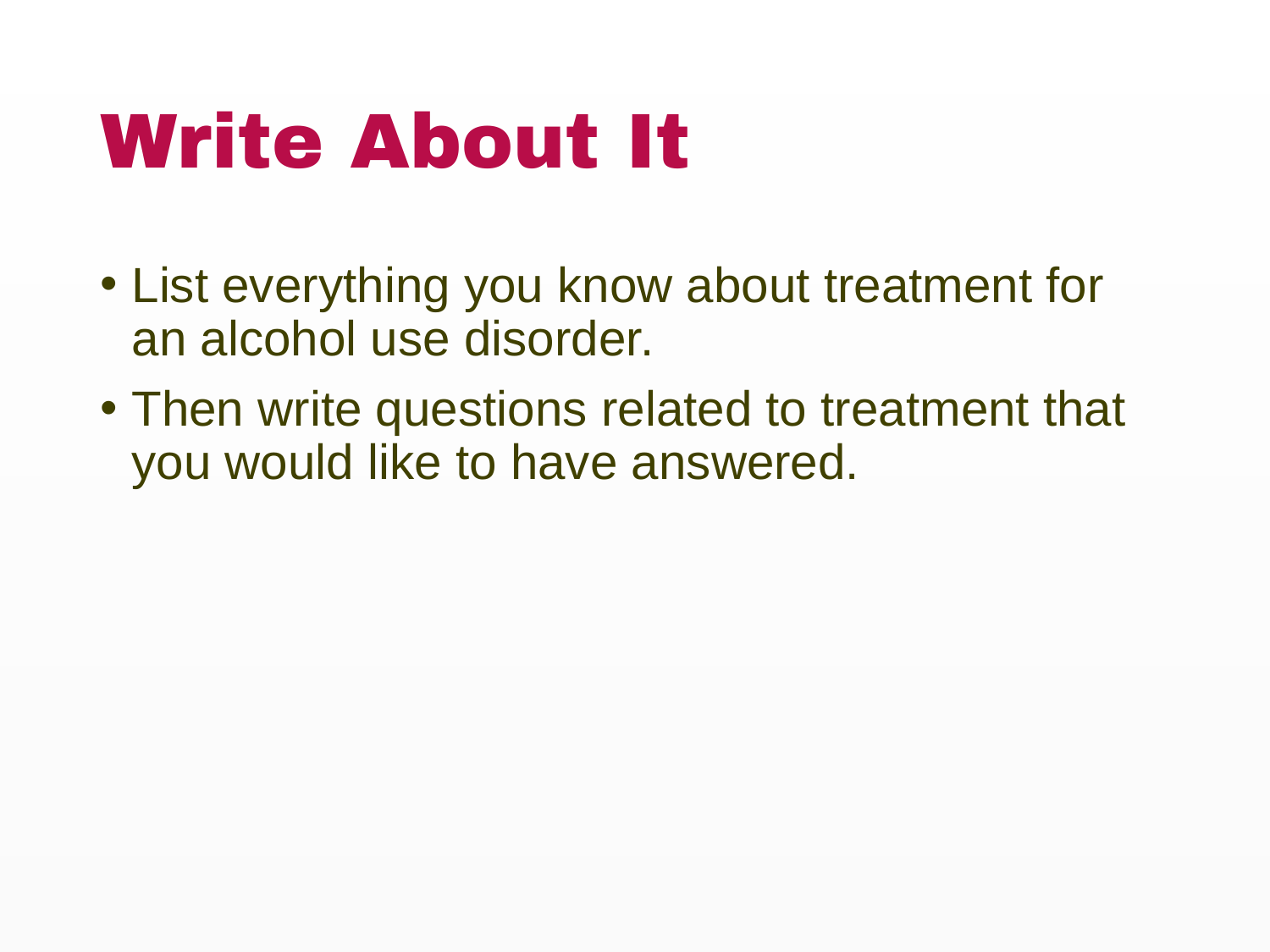

# Write About It
List everything you know about treatment for an alcohol use disorder.
Then write questions related to treatment that you would like to have answered.